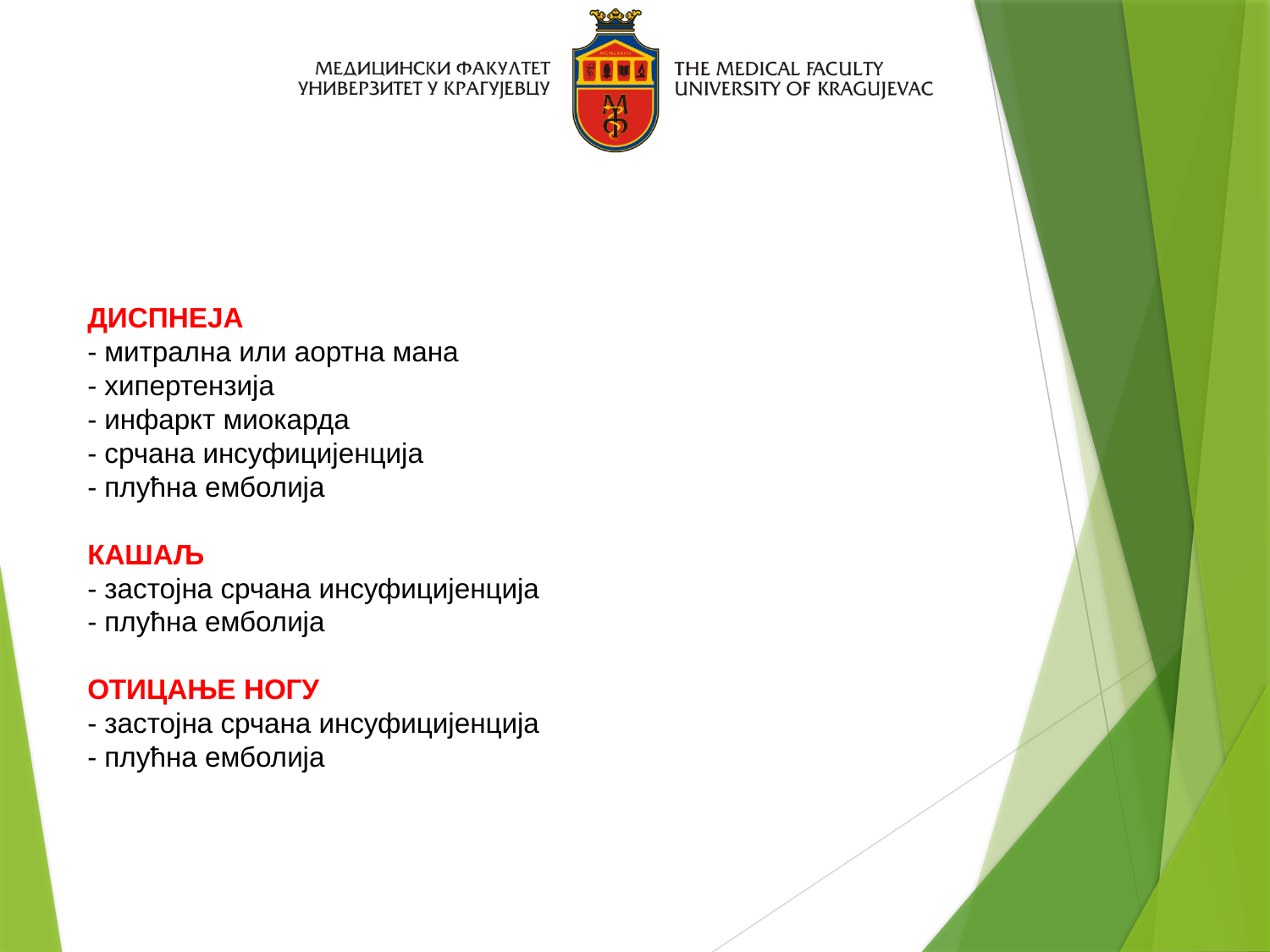

ДИСПНЕЈА
- митрална или аортна мана
- хипертензија
- инфаркт миокарда
- срчана инсуфицијенција
- плућна емболија

КАШАЉ
- застојна срчана инсуфицијенција
- плућна емболија

ОТИЦАЊЕ НОГУ
- застојна срчана инсуфицијенција
- плућна емболија